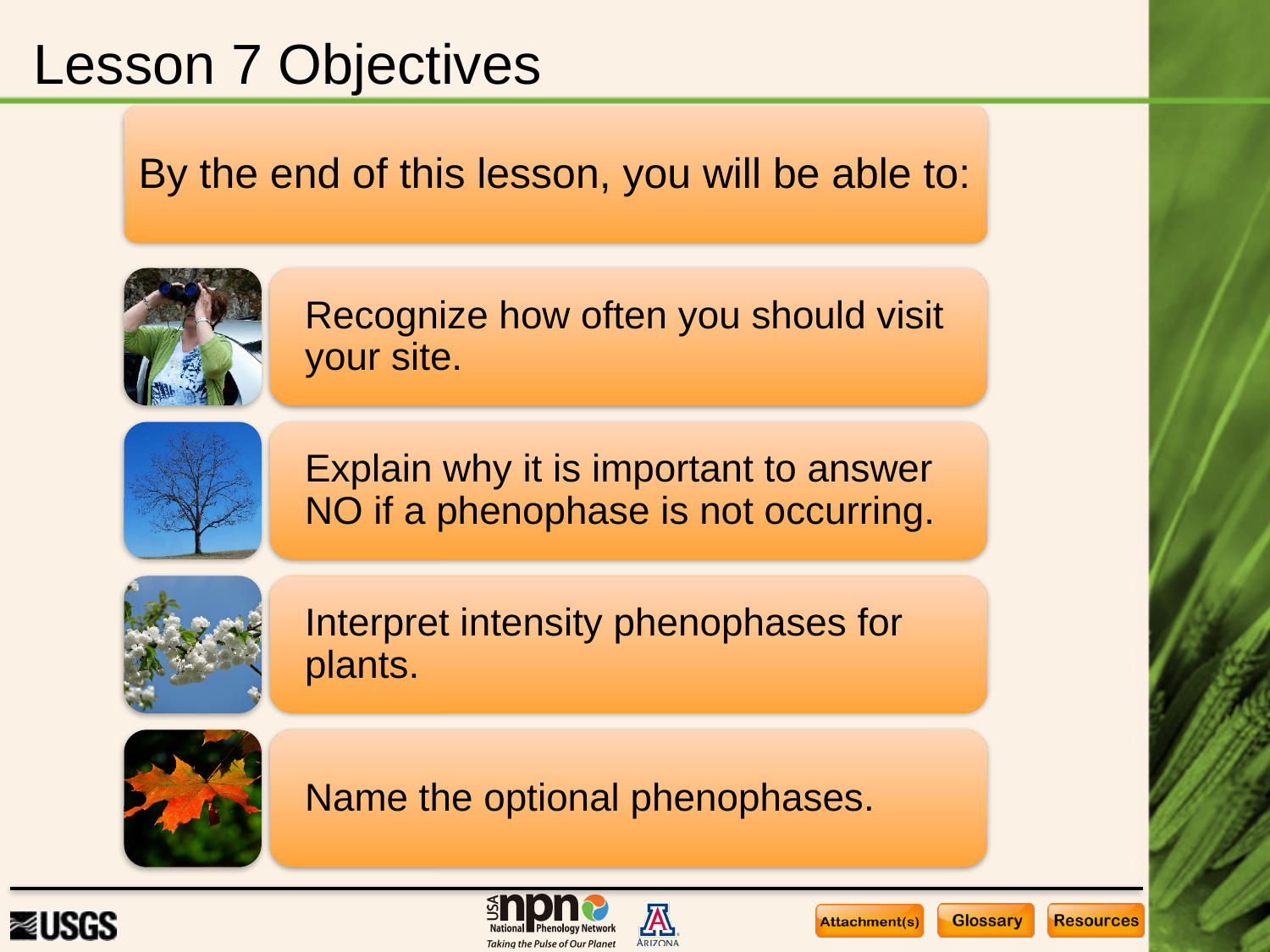

# Lesson 7 Objectives
By the end of this lesson, you will be able to:
Recognize how often you should visit your site.
Explain why it is important to answer NO if a phenophase is not occurring.
Interpret intensity phenophases for plants.
Name the optional phenophases.